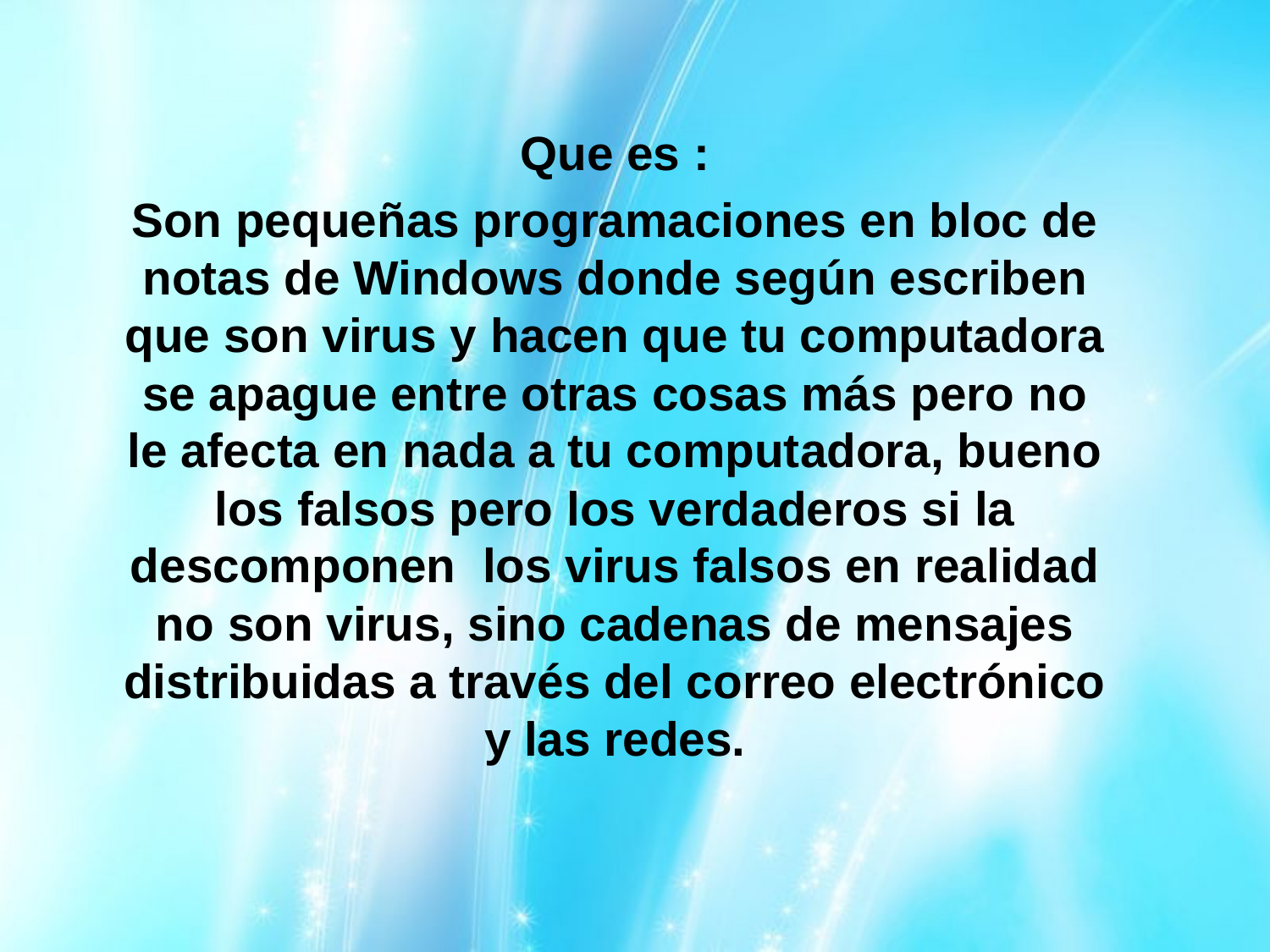

Que es :
Son pequeñas programaciones en bloc de notas de Windows donde según escriben que son virus y hacen que tu computadora se apague entre otras cosas más pero no le afecta en nada a tu computadora, bueno los falsos pero los verdaderos si la descomponen  los virus falsos en realidad no son virus, sino cadenas de mensajes distribuidas a través del correo electrónico y las redes.